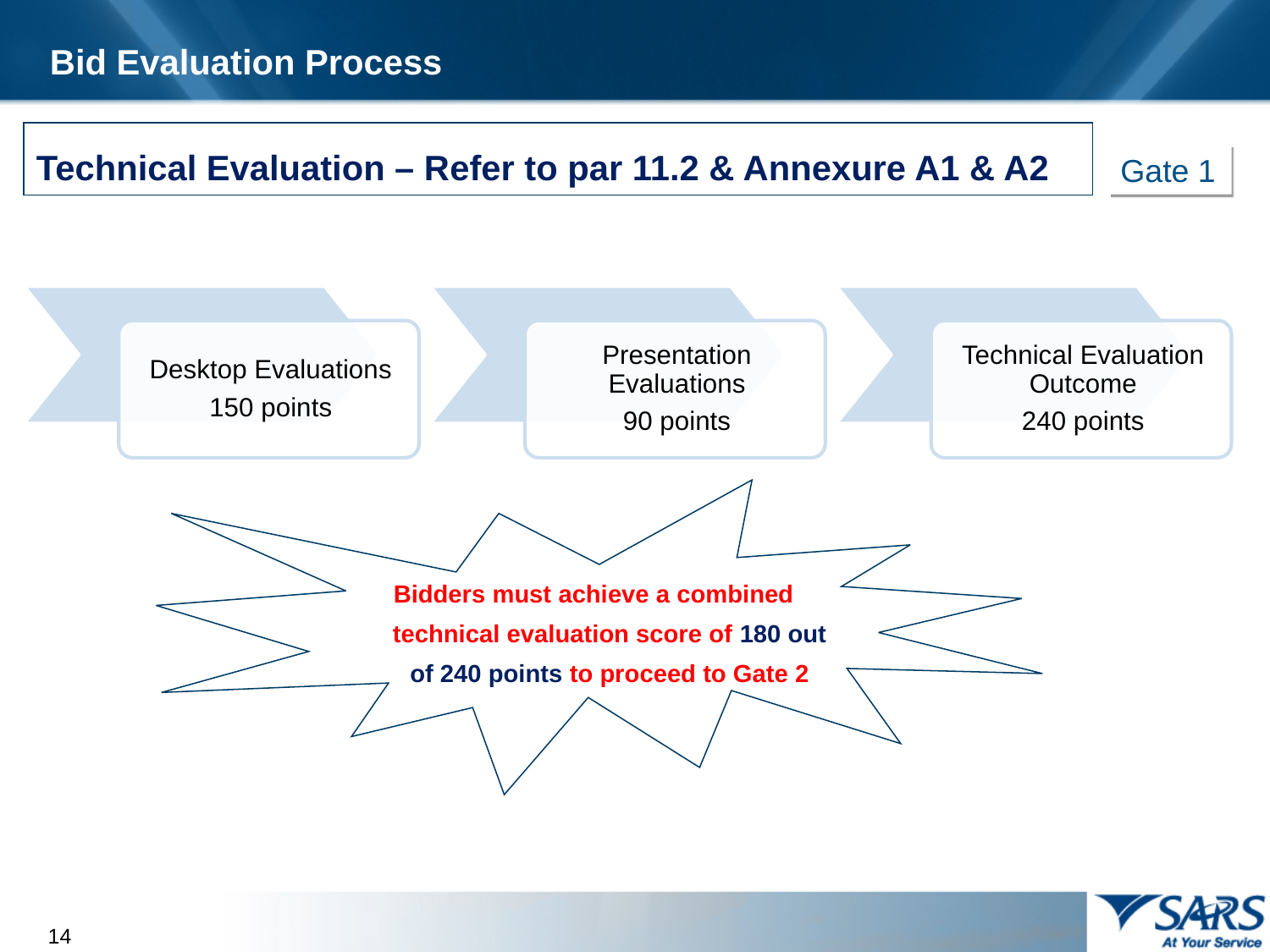

Bid Evaluation Process
Technical Evaluation – Refer to par 11.2 & Annexure A1 & A2
Gate 1
Desktop Evaluations
150 points
Presentation Evaluations
90 points
Technical Evaluation Outcome
240 points
Bidders must achieve a combined technical evaluation score of 180 out of 240 points to proceed to Gate 2
14